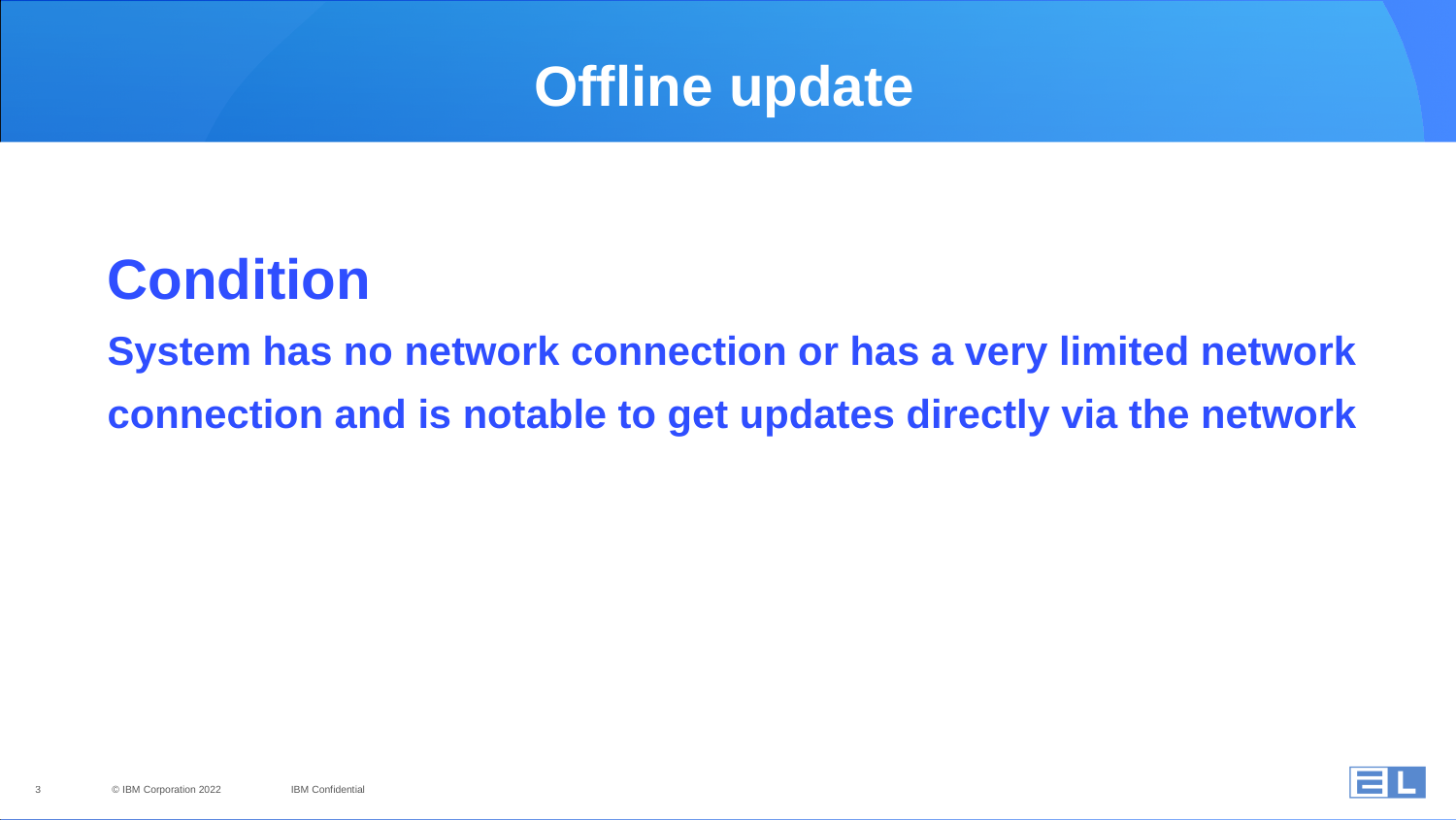

Offline update
Condition
System has no network connection or has a very limited network connection and is notable to get updates directly via the network
3
© IBM Corporation 2022
IBM Confidential